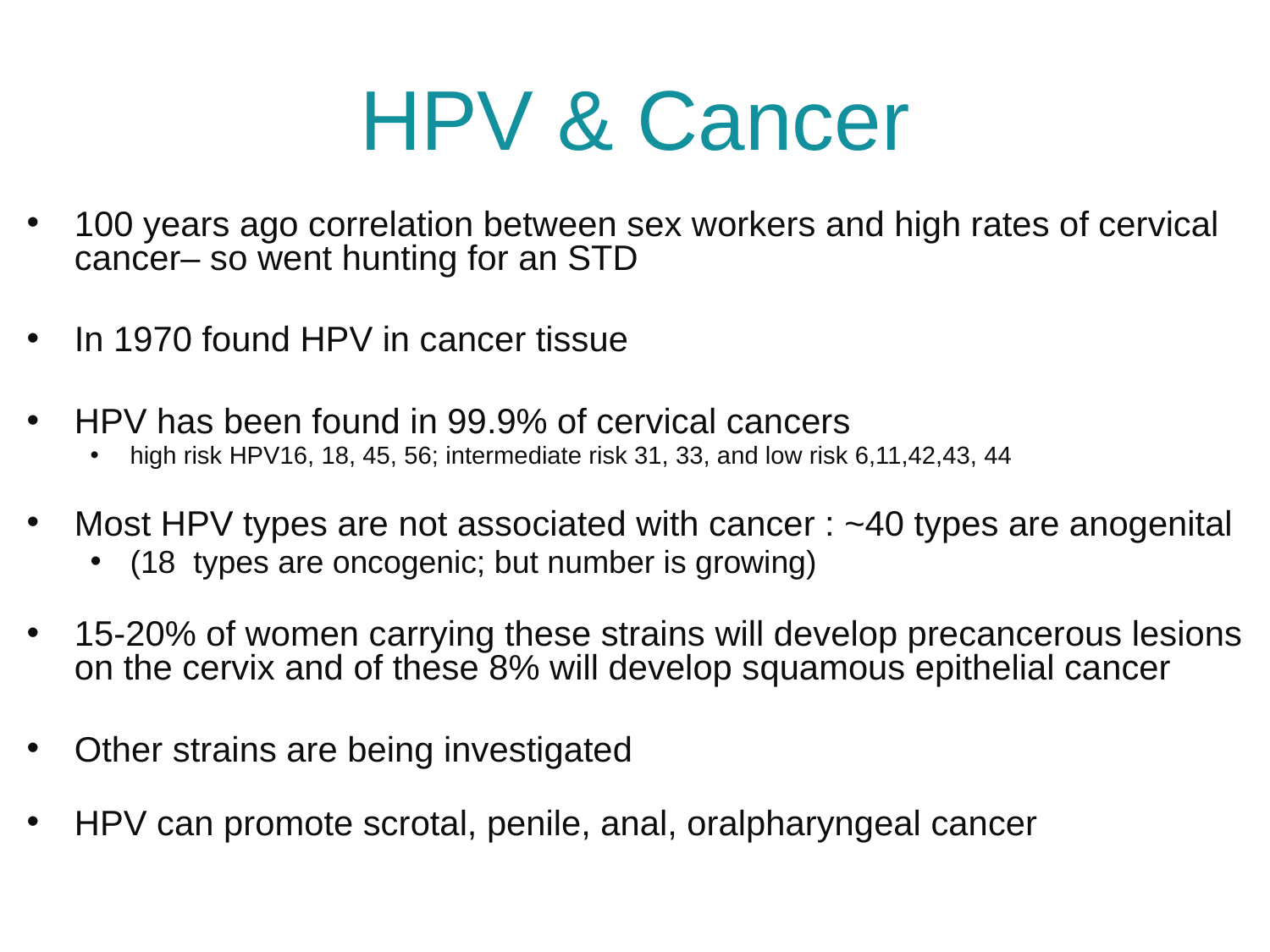

# HPV & Cancer
100 years ago correlation between sex workers and high rates of cervical cancer– so went hunting for an STD

In 1970 found HPV in cancer tissue

HPV has been found in 99.9% of cervical cancers
high risk HPV16, 18, 45, 56; intermediate risk 31, 33, and low risk 6,11,42,43, 44

Most HPV types are not associated with cancer : ~40 types are anogenital
(18  types are oncogenic; but number is growing)

15-20% of women carrying these strains will develop precancerous lesions on the cervix and of these 8% will develop squamous epithelial cancer

Other strains are being investigated

HPV can promote scrotal, penile, anal, oralpharyngeal cancer